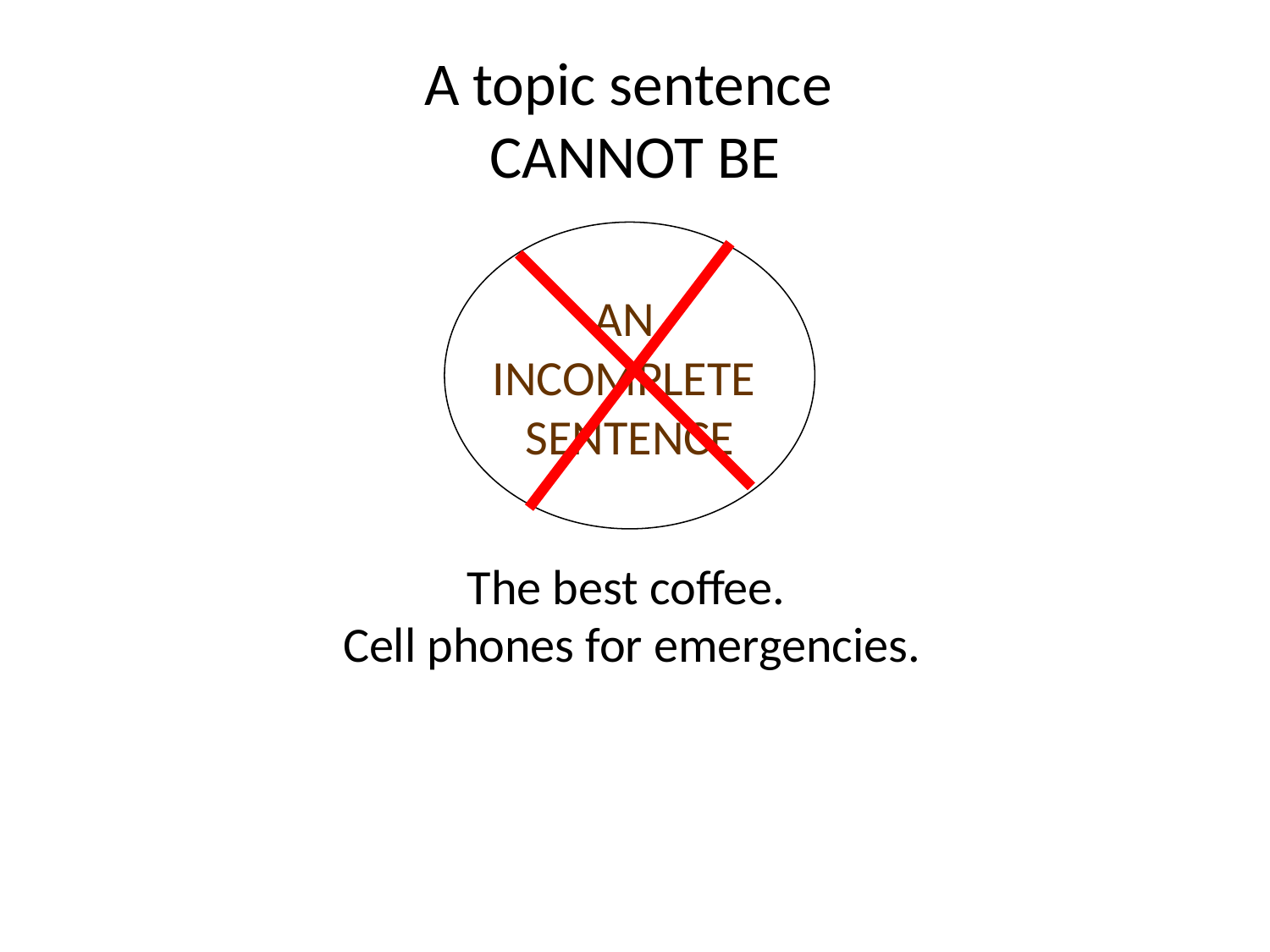

# A topic sentence CANNOT BE
AN
INCOMPLETE
SENTENCE

      The best coffee.
       Cell phones for emergencies.